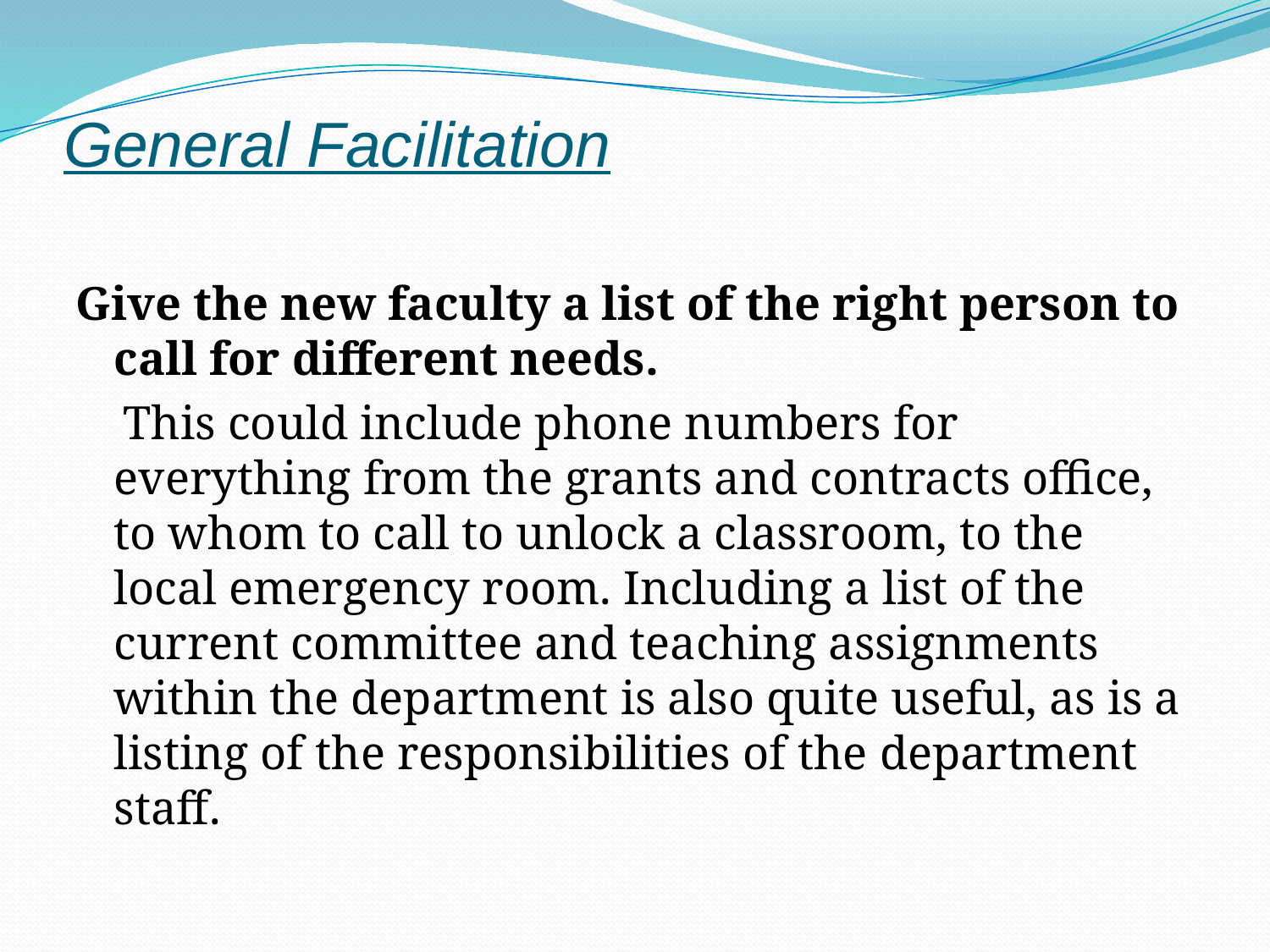

# General Facilitation
Give the new faculty a list of the right person to call for different needs.
    This could include phone numbers for everything from the grants and contracts office, to whom to call to unlock a classroom, to the local emergency room. Including a list of the current committee and teaching assignments within the department is also quite useful, as is a listing of the responsibilities of the department staff.